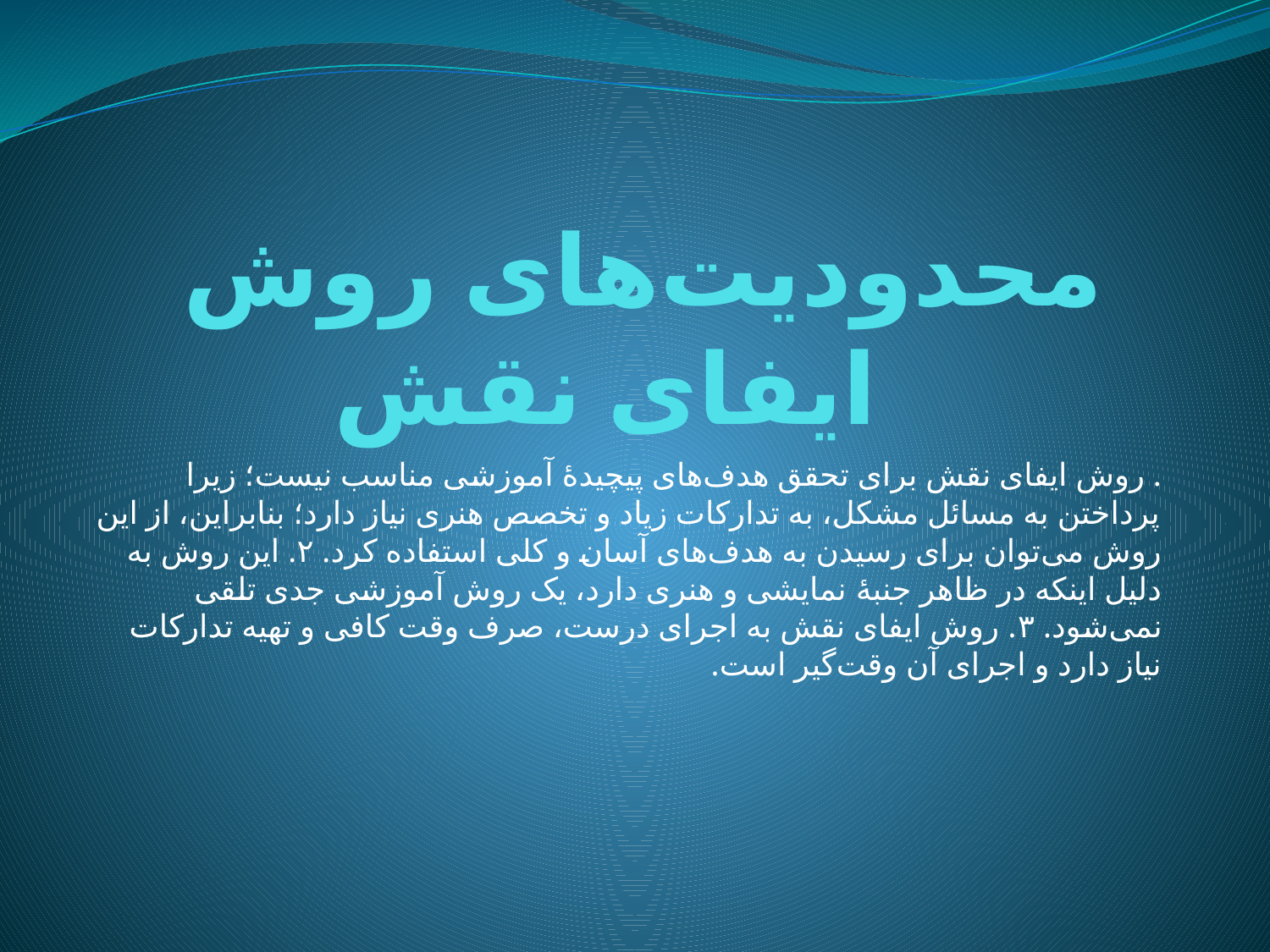

# محدوديت‌هاى روش ايفاى نقش
. روش ايفاى نقش براى تحقق هدف‌هاى پيچيدهٔ آموزشى مناسب نيست؛ زيرا پرداختن به مسائل مشکل، به تدارکات زياد و تخصص هنرى نياز دارد؛ بنابراين، از اين روش مى‌توان براى رسيدن به هدف‌هاى آسان و کلى استفاده کرد. ۲. اين روش به دليل اينکه در ظاهر جنبهٔ نمايشى و هنرى دارد، يک روش آموزشى جدى تلقى نمى‌شود. ۳. روش ايفاى نقش به اجراى درست، صرف وقت کافى و تهيه تدارکات نياز دارد و اجراى آن وقت‌گير است.